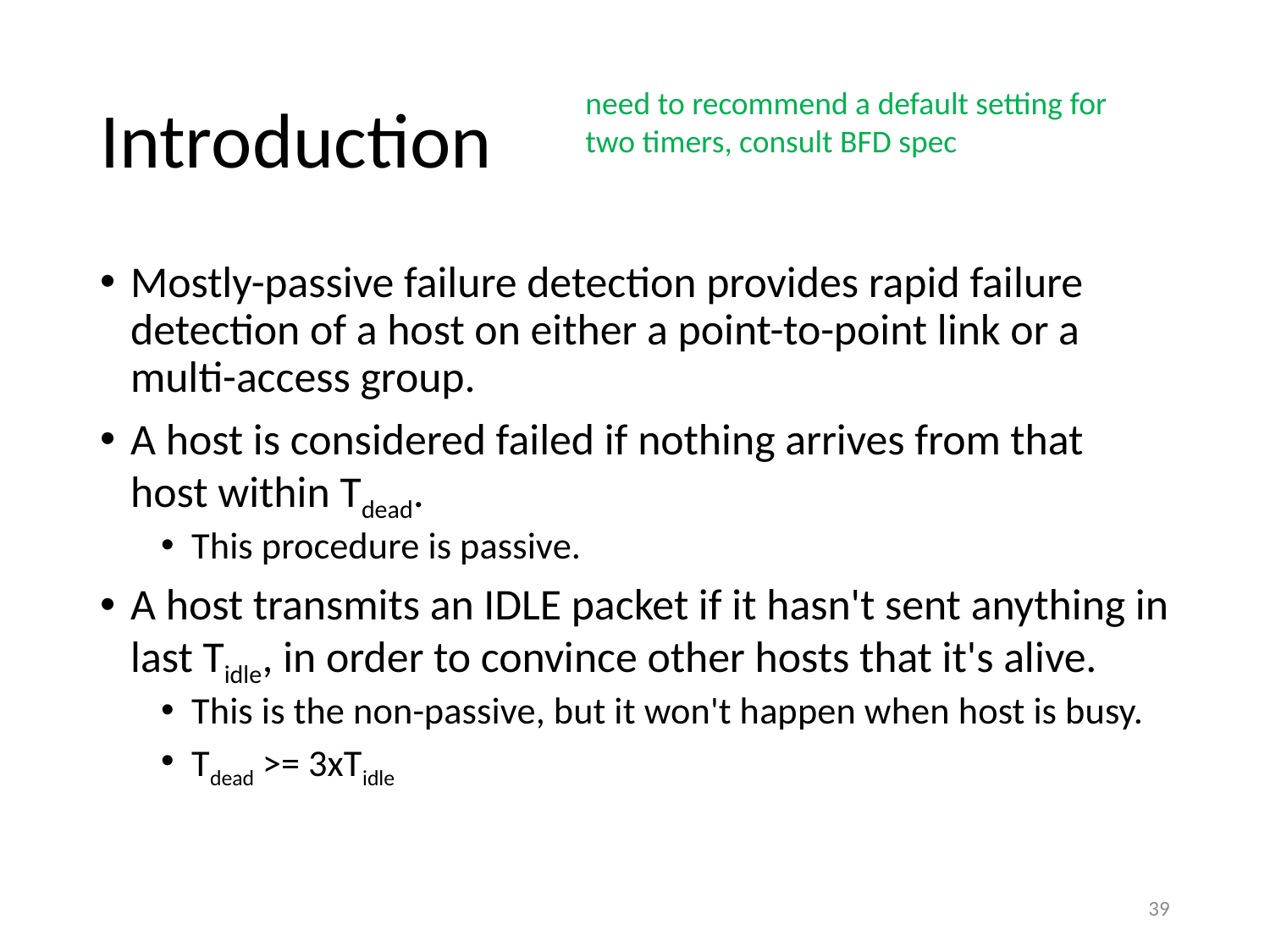

# Introduction
need to recommend a default setting for two timers, consult BFD spec
Mostly-passive failure detection provides rapid failure detection of a host on either a point-to-point link or a multi-access group.
A host is considered failed if nothing arrives from that host within Tdead.
This procedure is passive.
A host transmits an IDLE packet if it hasn't sent anything in last Tidle, in order to convince other hosts that it's alive.
This is the non-passive, but it won't happen when host is busy.
Tdead >= 3xTidle
39